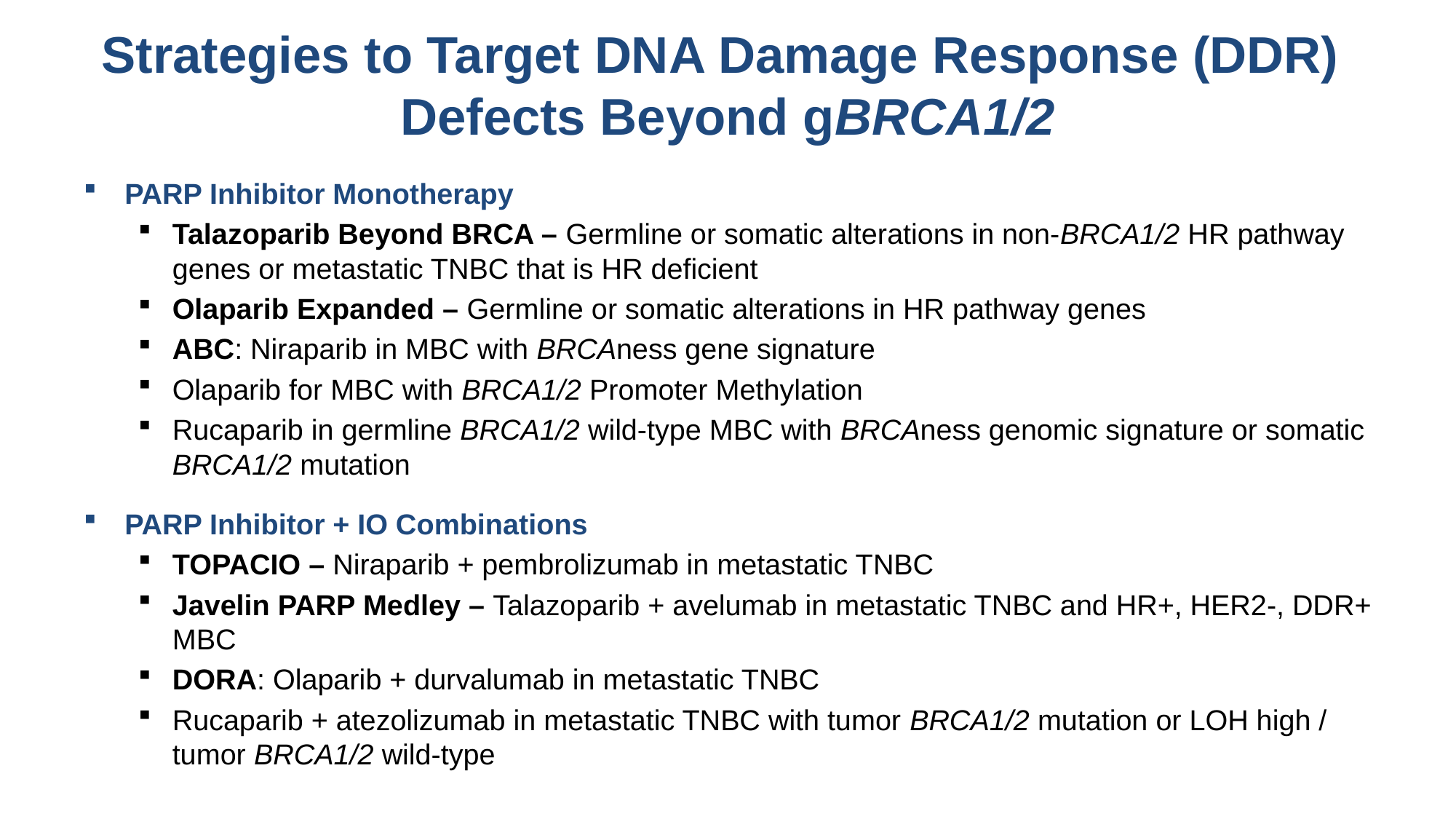

# Strategies to Target DNA Damage Response (DDR) Defects Beyond gBRCA1/2
PARP Inhibitor Monotherapy
Talazoparib Beyond BRCA – Germline or somatic alterations in non-BRCA1/2 HR pathway genes or metastatic TNBC that is HR deficient
Olaparib Expanded – Germline or somatic alterations in HR pathway genes
ABC: Niraparib in MBC with BRCAness gene signature
Olaparib for MBC with BRCA1/2 Promoter Methylation
Rucaparib in germline BRCA1/2 wild-type MBC with BRCAness genomic signature or somatic BRCA1/2 mutation
PARP Inhibitor + IO Combinations
TOPACIO – Niraparib + pembrolizumab in metastatic TNBC
Javelin PARP Medley – Talazoparib + avelumab in metastatic TNBC and HR+, HER2-, DDR+ MBC
DORA: Olaparib + durvalumab in metastatic TNBC
Rucaparib + atezolizumab in metastatic TNBC with tumor BRCA1/2 mutation or LOH high / tumor BRCA1/2 wild-type